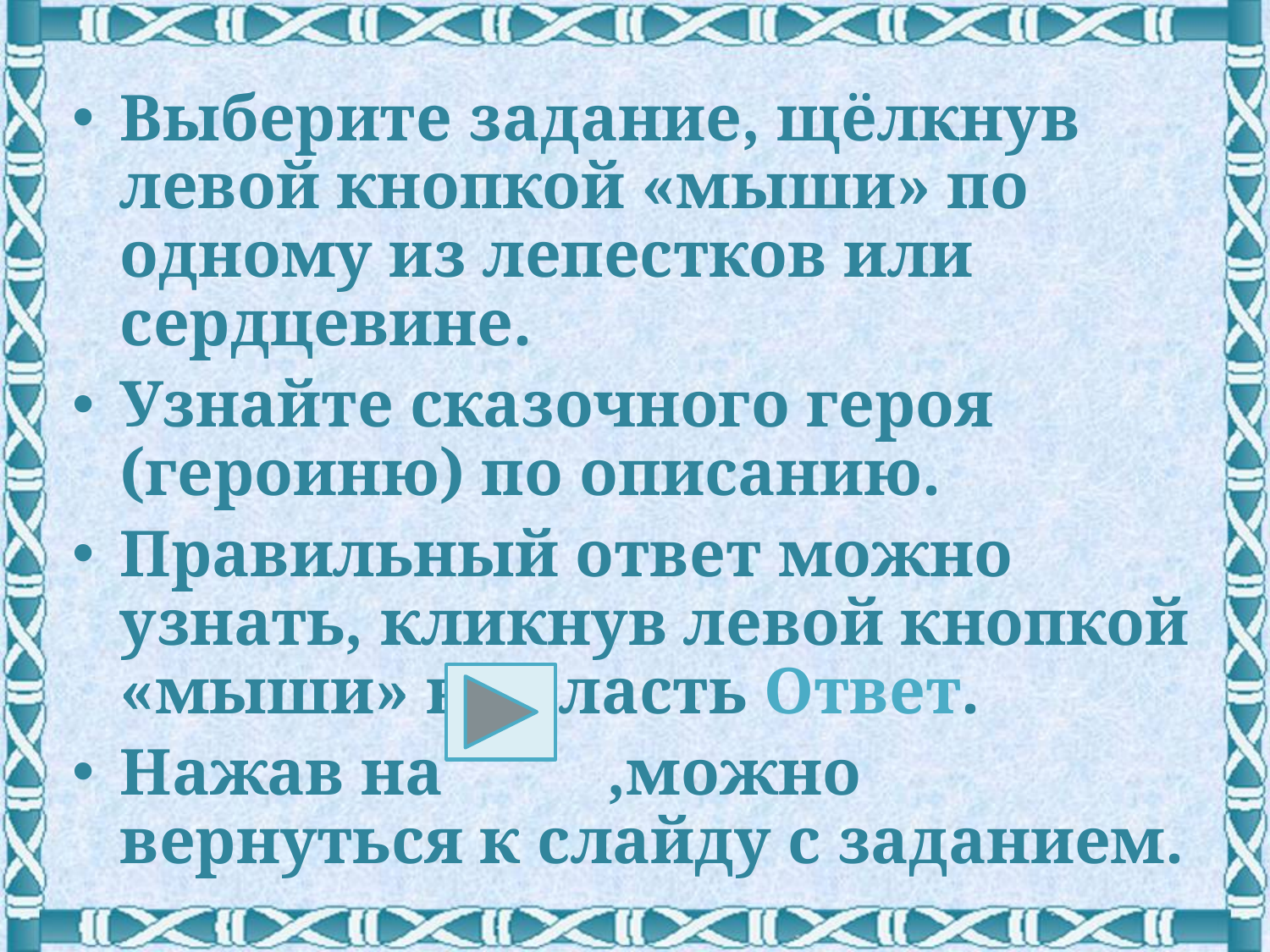

Выберите задание, щёлкнув левой кнопкой «мыши» по одному из лепестков или сердцевине.
Узнайте сказочного героя (героиню) по описанию.
Правильный ответ можно узнать, кликнув левой кнопкой «мыши» в область Ответ.
Нажав на          ,можно вернуться к слайду с заданием.